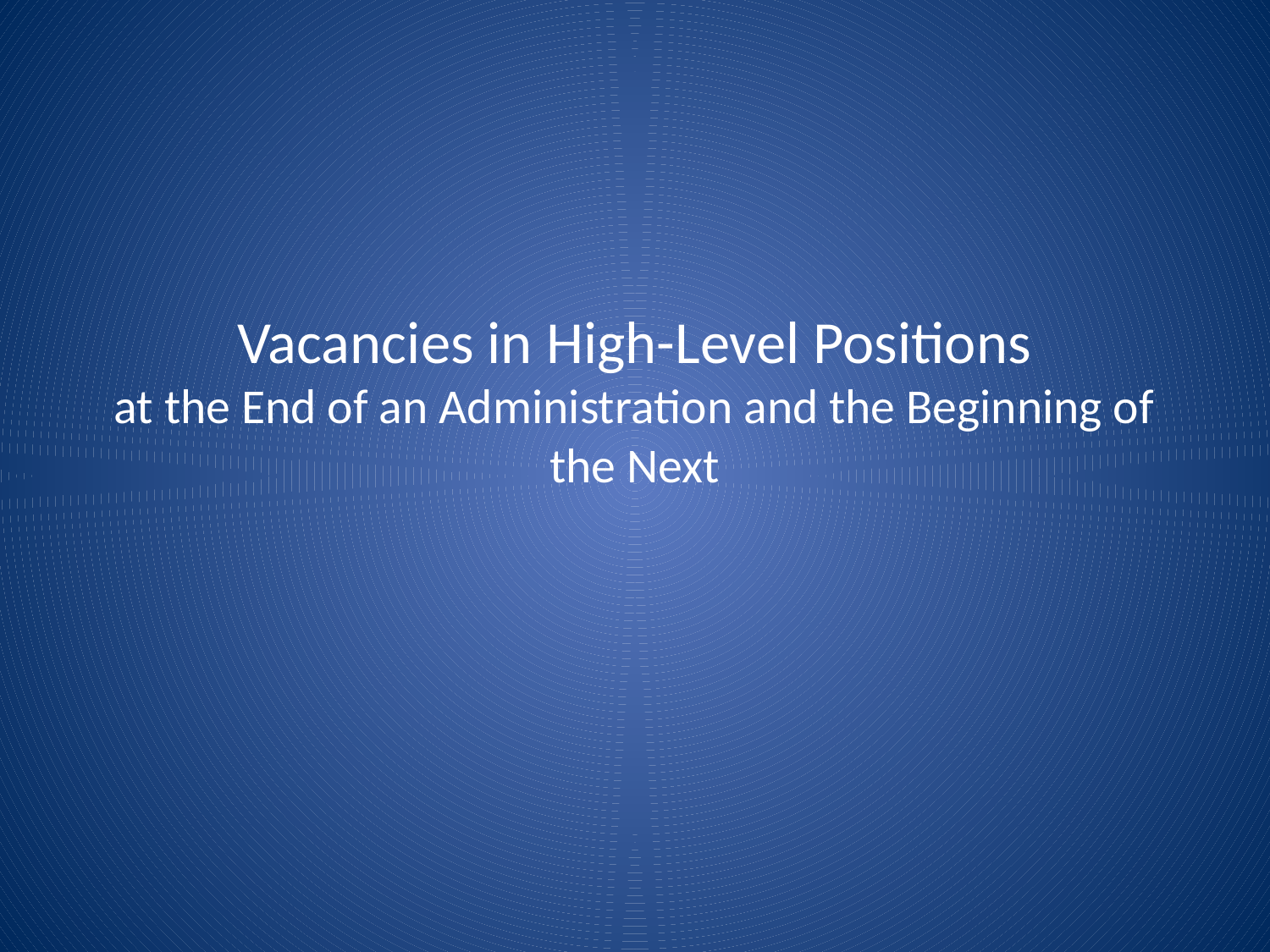

# Vacancies in High-Level Positions at the End of an Administration and the Beginning of the Next